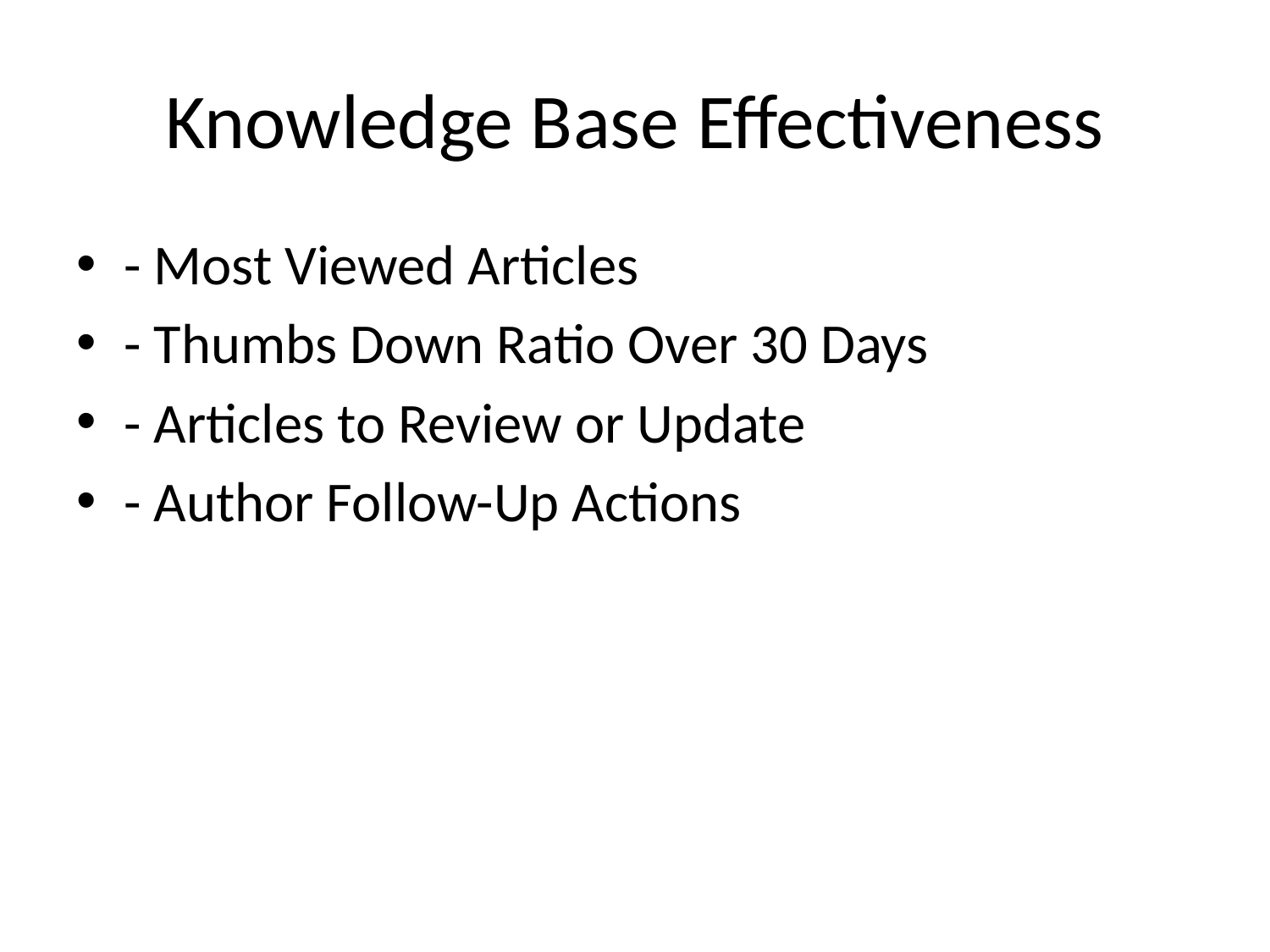

# Knowledge Base Effectiveness
- Most Viewed Articles
- Thumbs Down Ratio Over 30 Days
- Articles to Review or Update
- Author Follow-Up Actions